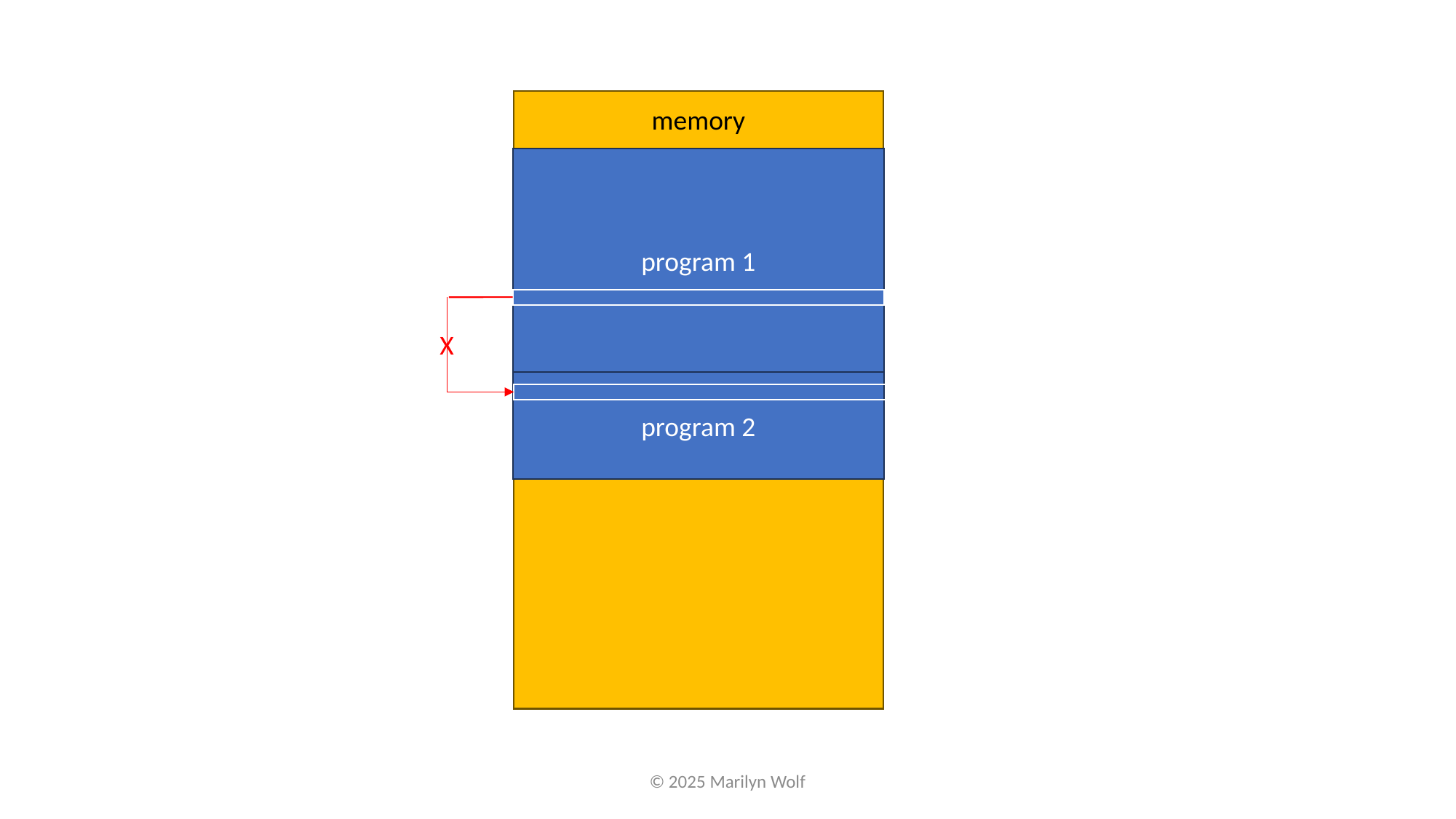

memory
program 1

X
program 2

© 2025 Marilyn Wolf